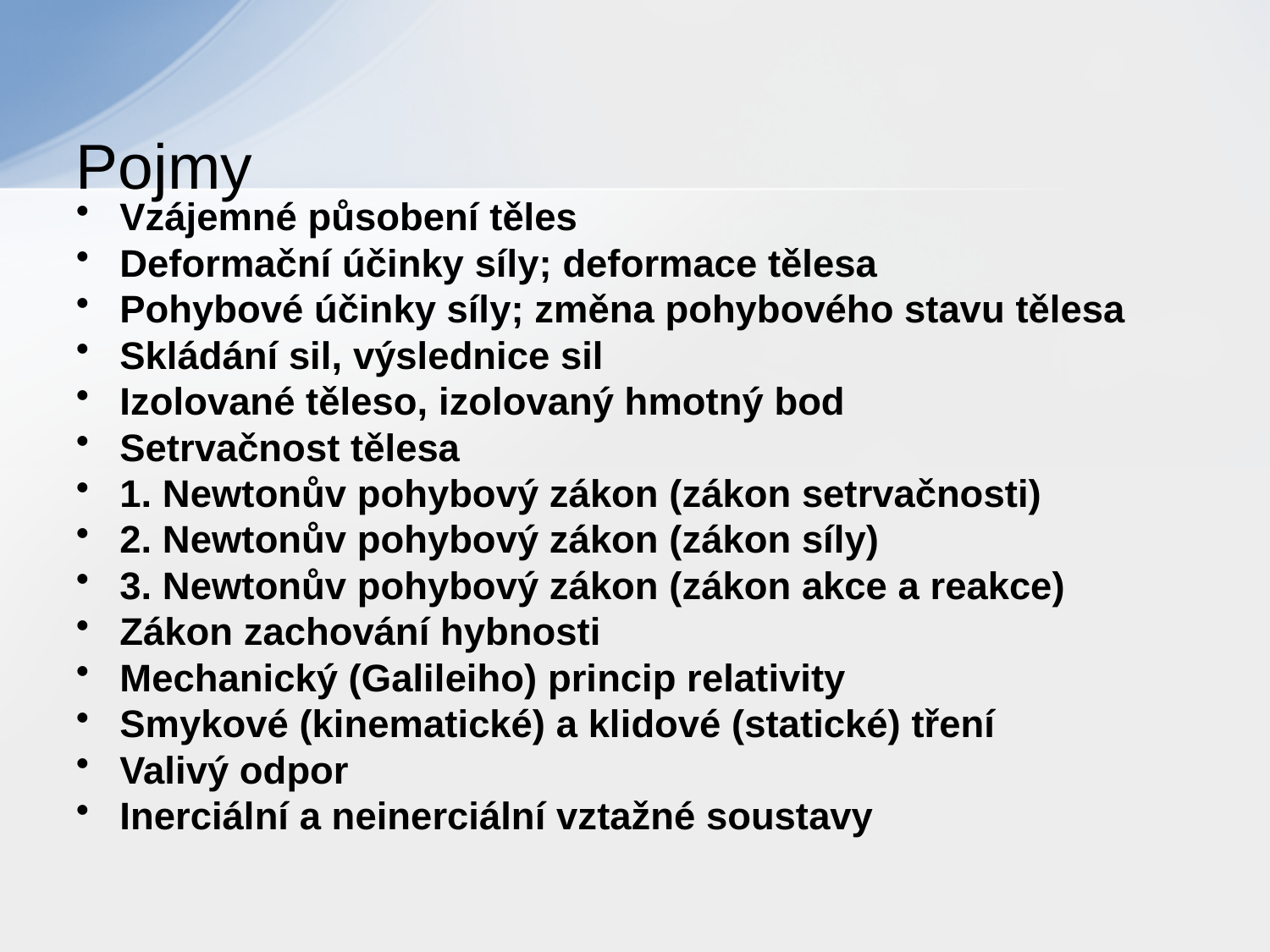

# Pojmy
Vzájemné působení těles
Deformační účinky síly; deformace tělesa
Pohybové účinky síly; změna pohybového stavu tělesa
Skládání sil, výslednice sil
Izolované těleso, izolovaný hmotný bod
Setrvačnost tělesa
1. Newtonův pohybový zákon (zákon setrvačnosti)
2. Newtonův pohybový zákon (zákon síly)
3. Newtonův pohybový zákon (zákon akce a reakce)
Zákon zachování hybnosti
Mechanický (Galileiho) princip relativity
Smykové (kinematické) a klidové (statické) tření
Valivý odpor
Inerciální a neinerciální vztažné soustavy